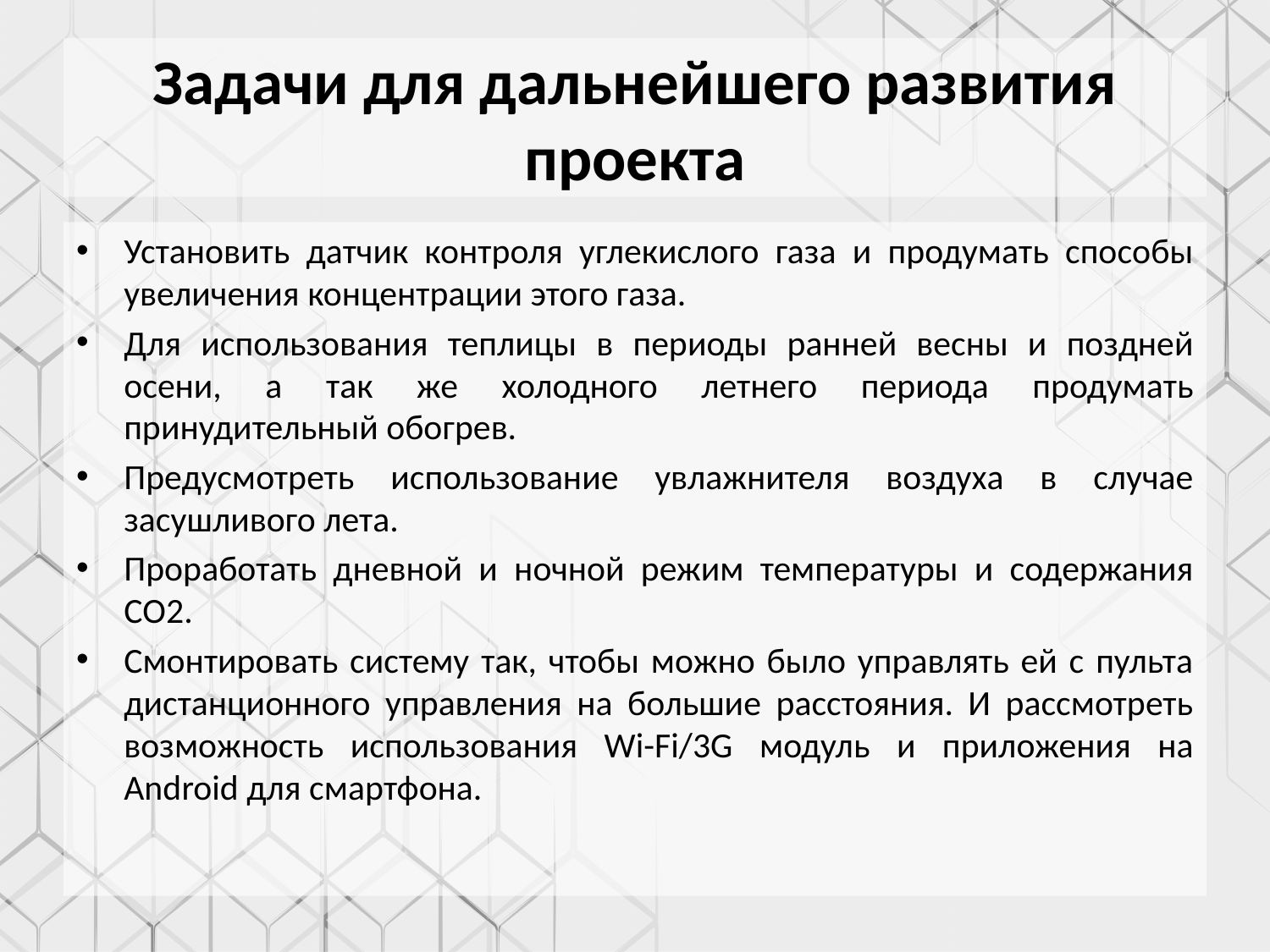

# Задачи для дальнейшего развития проекта
Установить датчик контроля углекислого газа и продумать способы увеличения концентрации этого газа.
Для использования теплицы в периоды ранней весны и поздней осени, а так же холодного летнего периода продумать принудительный обогрев.
Предусмотреть использование увлажнителя воздуха в случае засушливого лета.
Проработать дневной и ночной режим температуры и содержания CO2.
Смонтировать систему так, чтобы можно было управлять ей с пульта дистанционного управления на большие расстояния. И рассмотреть возможность использования Wi-Fi/3G модуль и приложения на Android для смартфона.